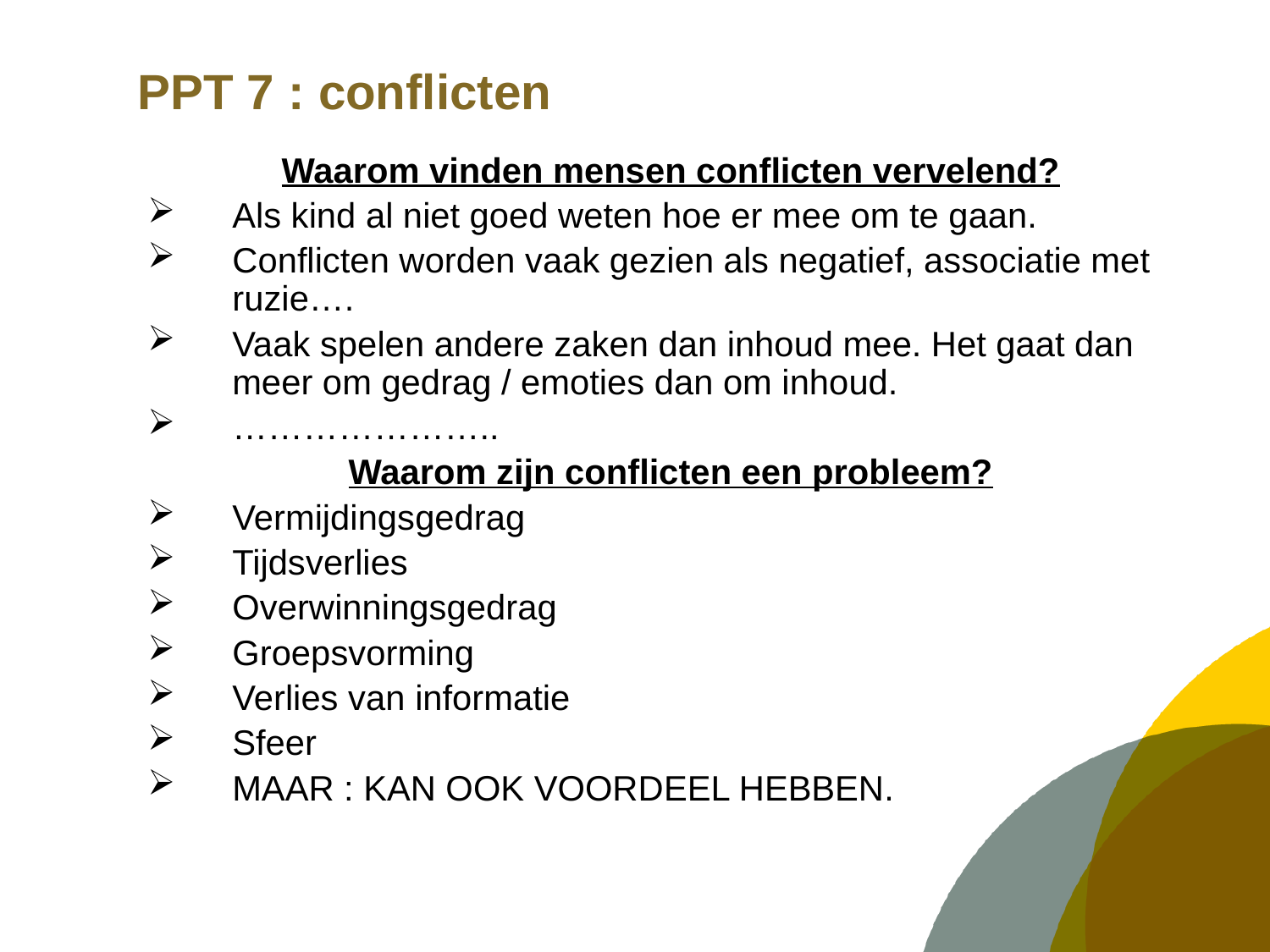

# PPT 7 : conflicten
Waarom vinden mensen conflicten vervelend?
Als kind al niet goed weten hoe er mee om te gaan.
Conflicten worden vaak gezien als negatief, associatie met ruzie….
Vaak spelen andere zaken dan inhoud mee. Het gaat dan meer om gedrag / emoties dan om inhoud.
…………………..
Waarom zijn conflicten een probleem?
Vermijdingsgedrag
Tijdsverlies
Overwinningsgedrag
Groepsvorming
Verlies van informatie
Sfeer
MAAR : KAN OOK VOORDEEL HEBBEN.